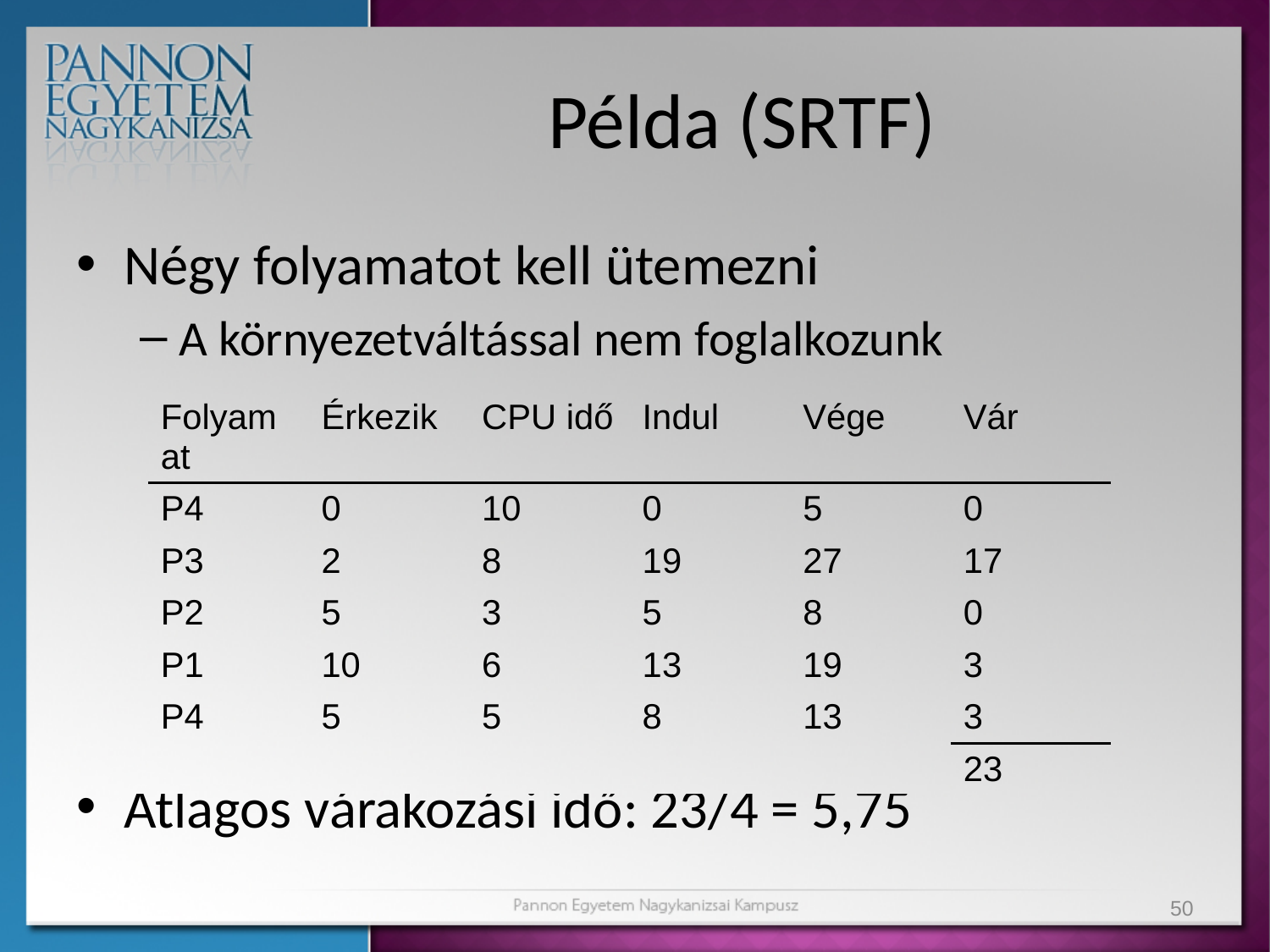

# Példa (SRTF)
Négy folyamatot kell ütemezni
A környezetváltással nem foglalkozunk

Átlagos várakozási idő: 23/4 = 5,75

| Folyamat | Érkezik | CPU idő | Indul | Vége | Vár |
| --- | --- | --- | --- | --- | --- |
| P4 | 0 | 10 | 0 | 5 | 0 |
| P3 | 2 | 8 | 19 | 27 | 17 |
| P2 | 5 | 3 | 5 | 8 | 0 |
| P1 | 10 | 6 | 13 | 19 | 3 |
| P4 | 5 | 5 | 8 | 13 | 3 |
|  |  |  |  |  | 23 |
| Folyamat | Érkezik | CPU idő |
| --- | --- | --- |
| P4 | 0 | 10 |
| P3 | 2 | 8 |
| P2 | 5 | 3 |
| P1 | 10 | 6 |
| Folyamat | Érkezik | CPU idő | Indul | Vége | Vár |
| --- | --- | --- | --- | --- | --- |
| P4 | 0 | 10 |  |  |  |
| P3 | 2 | 8 |  |  |  |
| P2 | 5 | 3 |  |  |  |
| P1 | 10 | 6 |  |  |  |
| Folyamat | Érkezik | CPU idő | Indul | Vége | Vár |
| --- | --- | --- | --- | --- | --- |
| P4 | 0 | 10 | 0 | 2 | 0 |
| P3 | 2 | 8 |  |  |  |
| P2 | 5 | 3 |  |  |  |
| P1 | 10 | 6 |  |  |  |
| Folyamat | Érkezik | CPU idő | Indul | Vége | Vár |
| --- | --- | --- | --- | --- | --- |
| P4 | 0 | 10 | 0 | 5 | 0 |
| P3 | 2 | 8 |  |  |  |
| P2 | 5 | 3 |  |  |  |
| P1 | 10 | 6 |  |  |  |
| Folyamat | Érkezik | CPU idő | Indul | Vége | Vár |
| --- | --- | --- | --- | --- | --- |
| P4 | 0 | 10 | 0 | 5 | 0 |
| P3 | 2 | 8 |  |  |  |
| P2 | 5 | 3 |  |  |  |
| P1 | 10 | 6 |  |  |  |
| P4 | 5 | 5 |  |  |  |
| Folyamat | Érkezik | CPU idő | Indul | Vége | Vár |
| --- | --- | --- | --- | --- | --- |
| P4 | 0 | 10 | 0 | 5 | 0 |
| P3 | 2 | 8 |  |  |  |
| P2 | 5 | 3 | 5 | 8 | 0 |
| P1 | 10 | 6 |  |  |  |
| P4 | 5 | 5 |  |  |  |
| Folyamat | Érkezik | CPU idő | Indul | Vége | Vár |
| --- | --- | --- | --- | --- | --- |
| P4 | 0 | 10 | 0 | 5 | 0 |
| P3 | 2 | 8 |  |  |  |
| P2 | 5 | 3 | 5 | 8 | 0 |
| P1 | 10 | 6 |  |  |  |
| P4 | 5 | 5 | 8 | 10 | 3 |
| Folyamat | Érkezik | CPU idő | Indul | Vége | Vár |
| --- | --- | --- | --- | --- | --- |
| P4 | 0 | 10 | 0 | 5 | 0 |
| P3 | 2 | 8 |  |  |  |
| P2 | 5 | 3 | 5 | 8 | 0 |
| P1 | 10 | 6 |  |  |  |
| P4 | 5 | 5 | 8 | 13 | 3 |
| Folyamat | Érkezik | CPU idő | Indul | Vége | Vár |
| --- | --- | --- | --- | --- | --- |
| P4 | 0 | 10 | 0 | 5 | 0 |
| P3 | 2 | 8 |  |  |  |
| P2 | 5 | 3 | 5 | 8 | 0 |
| P1 | 10 | 6 | 13 | 19 | 3 |
| P4 | 5 | 5 | 8 | 13 | 3 |
| Folyamat | Érkezik | CPU idő | Indul | Vége | Vár |
| --- | --- | --- | --- | --- | --- |
| P4 | 0 | 10 | 0 | 5 | 0 |
| P3 | 2 | 8 | 19 | 27 | 17 |
| P2 | 5 | 3 | 5 | 8 | 0 |
| P1 | 10 | 6 | 13 | 19 | 3 |
| P4 | 5 | 5 | 8 | 13 | 3 |
50